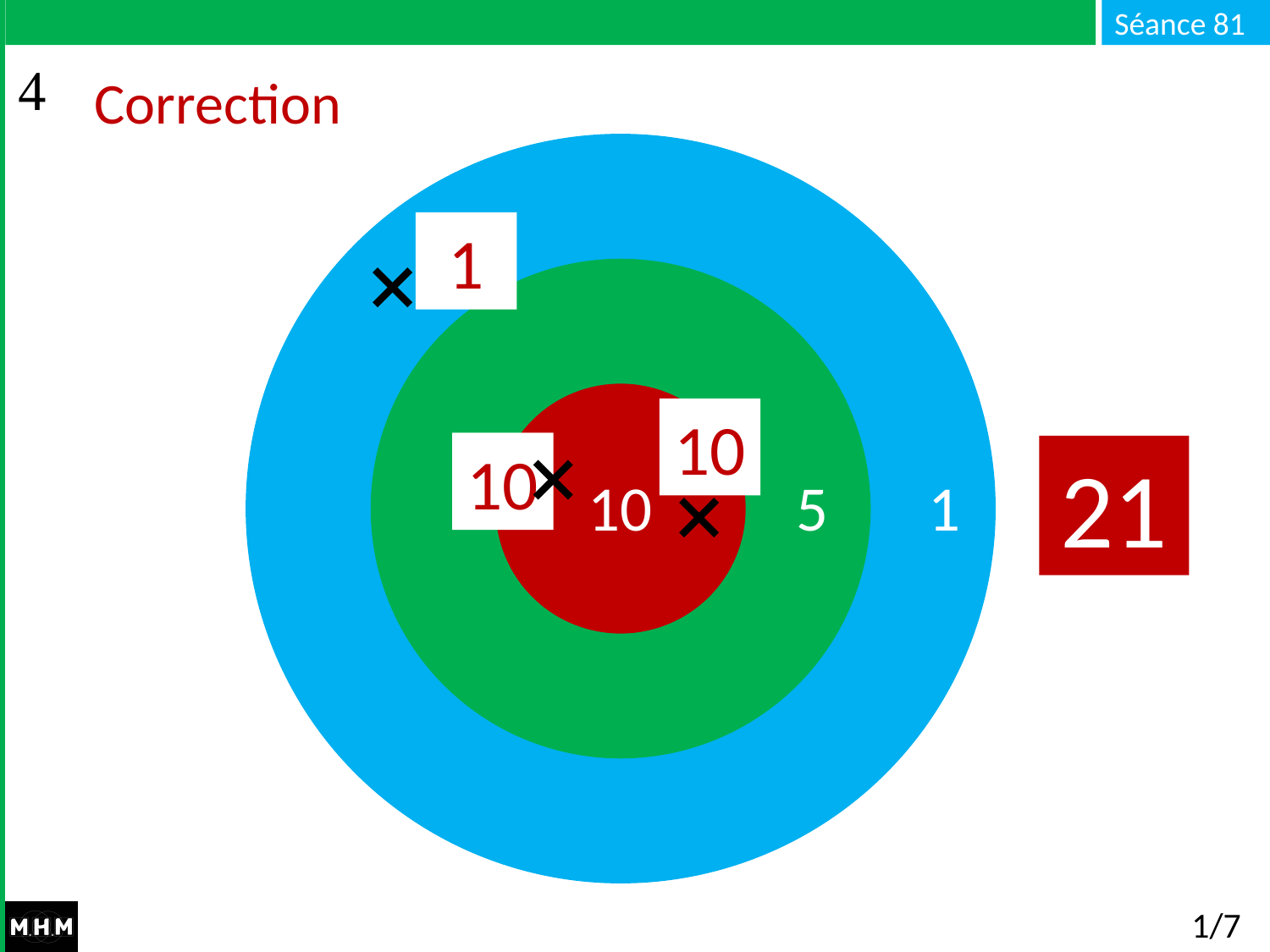

# Correction

1

10
10
21

10          5       1

1/7